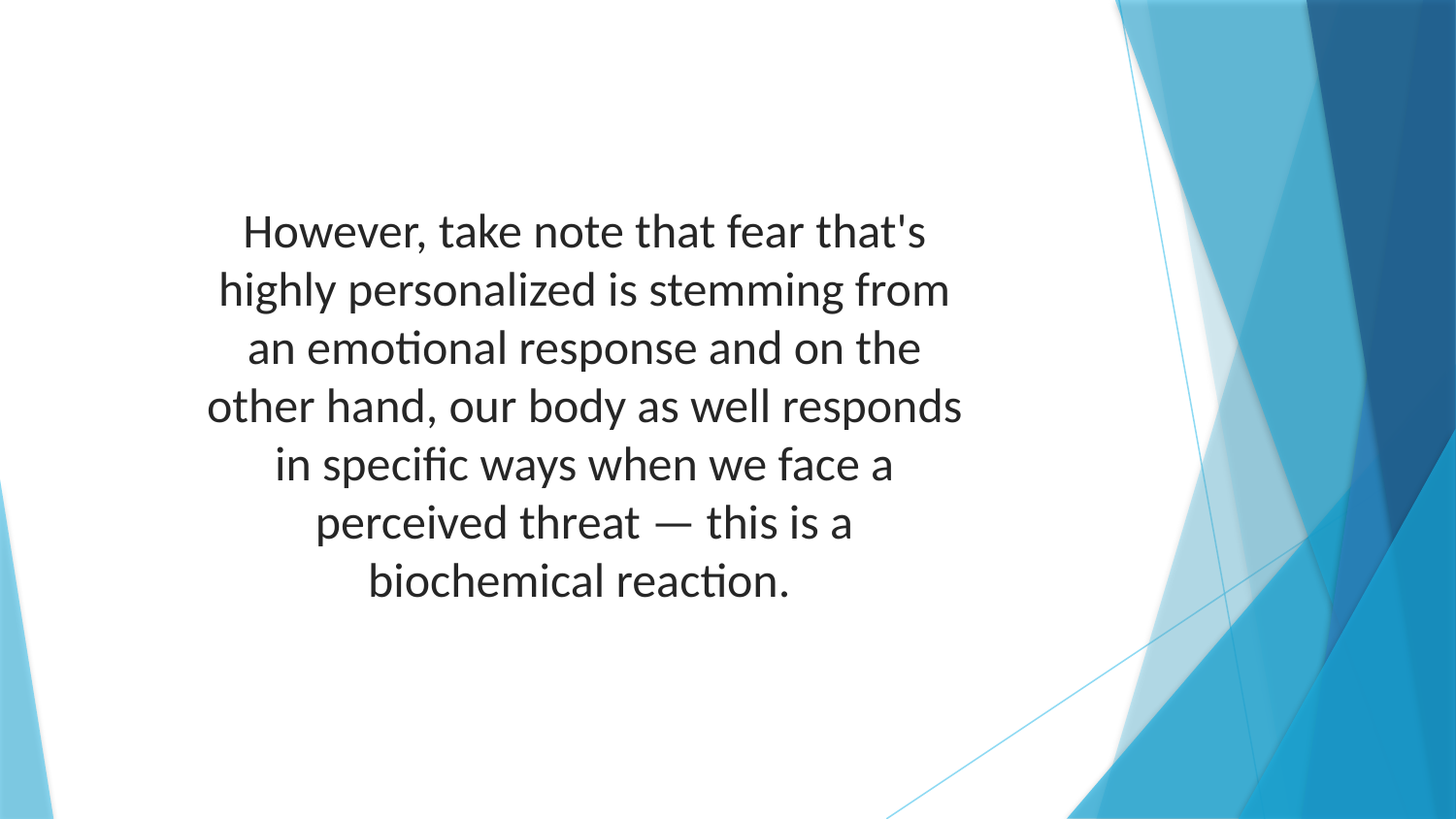

However, take note that fear that's highly personalized is stemming from an emotional response and on the other hand, our body as well responds in specific ways when we face a perceived threat — this is a biochemical reaction.